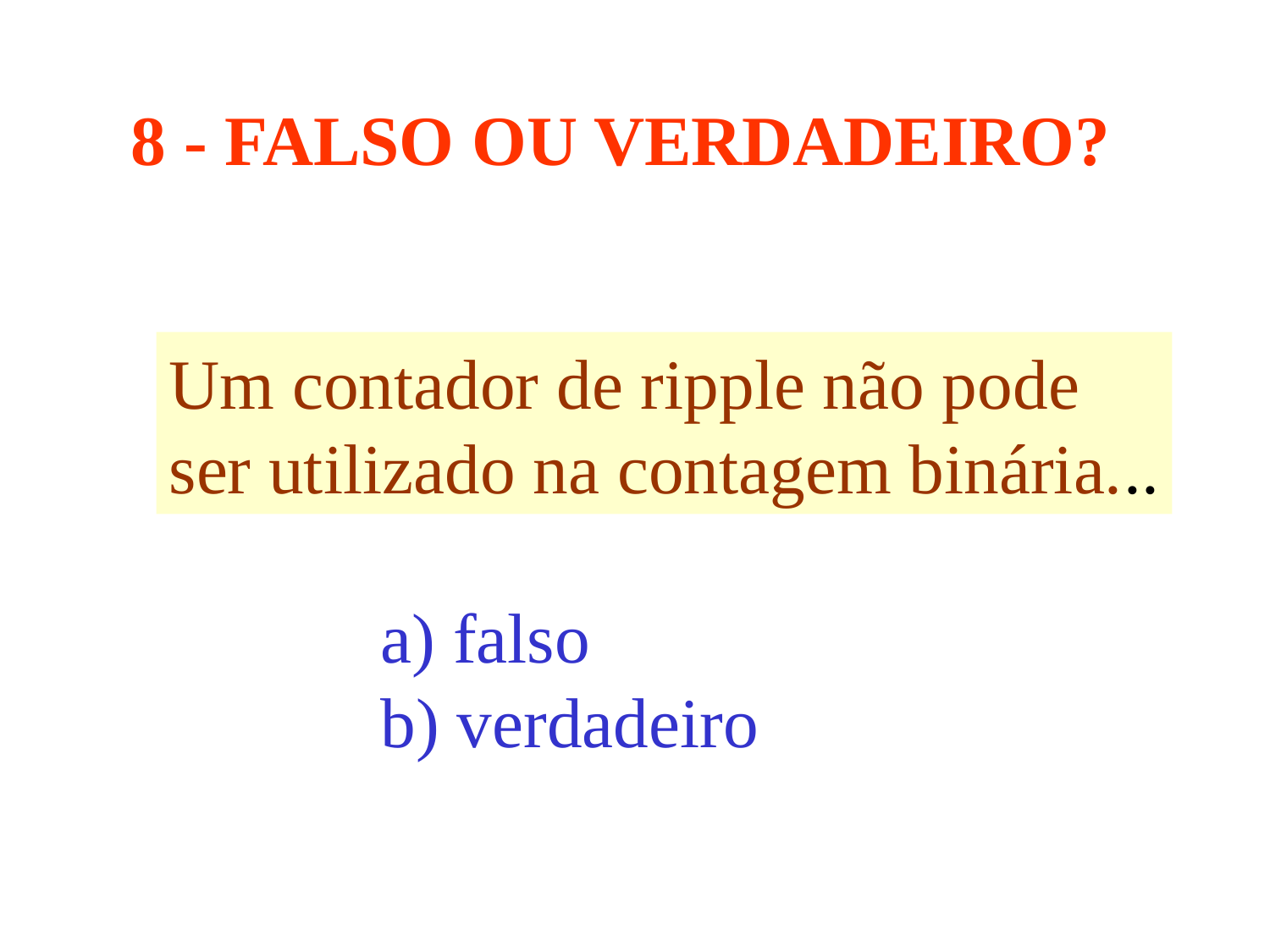

8 - FALSO OU VERDADEIRO?
Um contador de ripple não pode
ser utilizado na contagem binária...
a) falso
b) verdadeiro